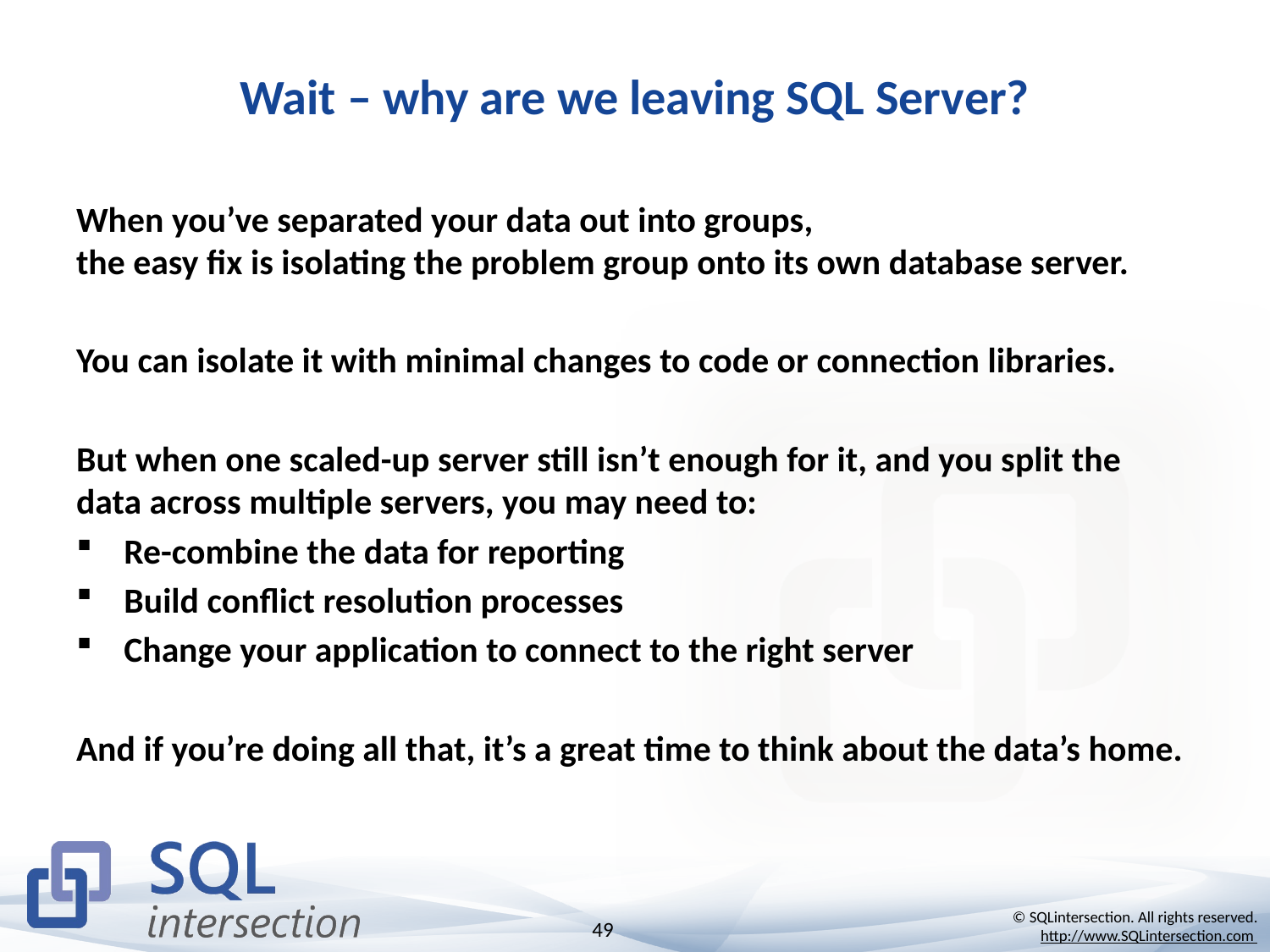

# Wait – why are we leaving SQL Server?
When you’ve separated your data out into groups,
the easy fix is isolating the problem group onto its own database server.

You can isolate it with minimal changes to code or connection libraries.

But when one scaled-up server still isn’t enough for it, and you split the data across multiple servers, you may need to:
Re-combine the data for reporting
Build conflict resolution processes
Change your application to connect to the right server

And if you’re doing all that, it’s a great time to think about the data’s home.